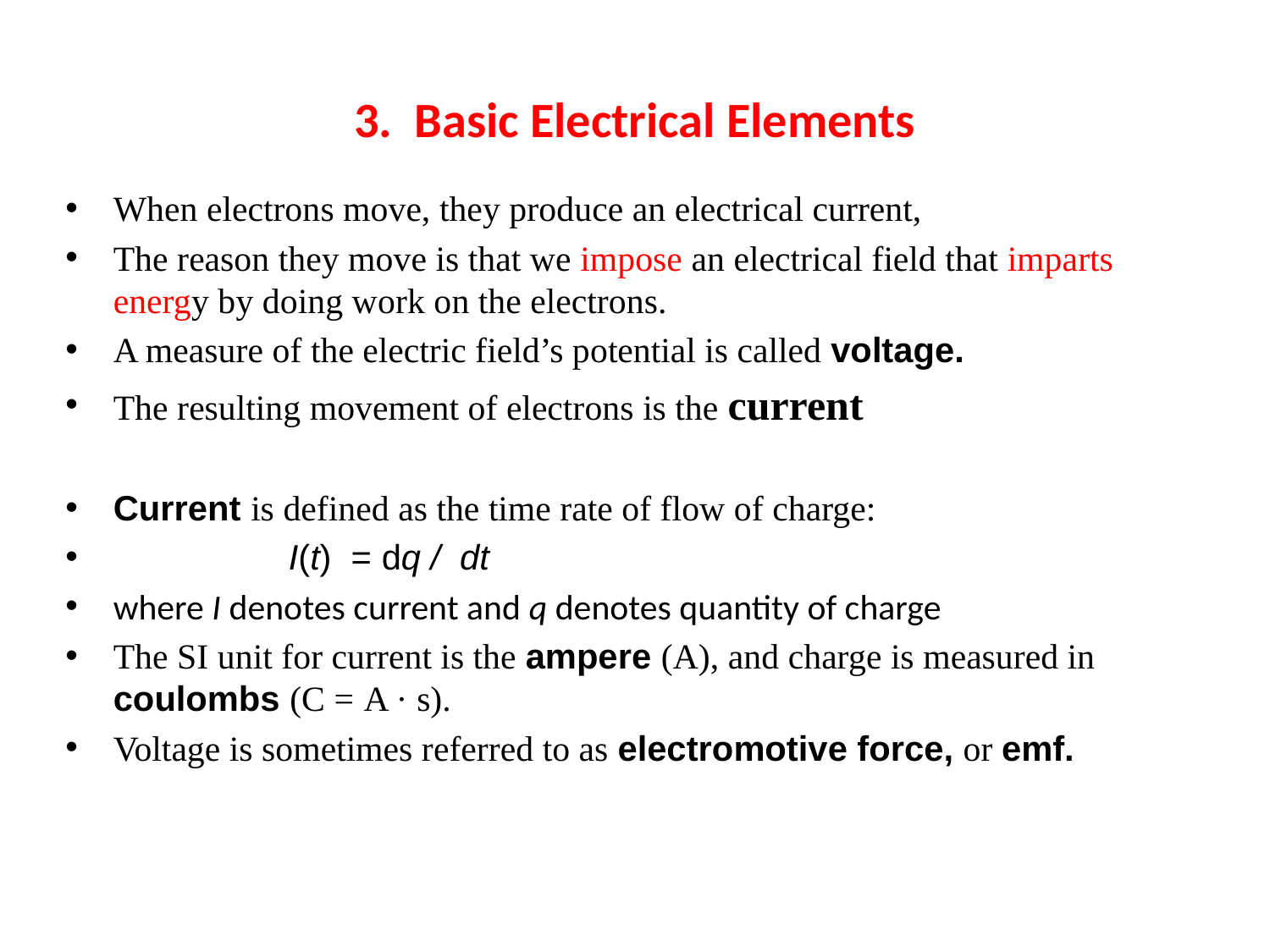

# 3.  Basic Electrical Elements
When electrons move, they produce an electrical current,
The reason they move is that we impose an electrical field that imparts energy by doing work on the electrons.
A measure of the electric field’s potential is called voltage.
The resulting movement of electrons is the current

Current is defined as the time rate of flow of charge:
                  I(t)  = dq /  dt
where I denotes current and q denotes quantity of charge
The SI unit for current is the ampere (A), and charge is measured in coulombs (C = A · s).
Voltage is sometimes referred to as electromotive force, or emf.